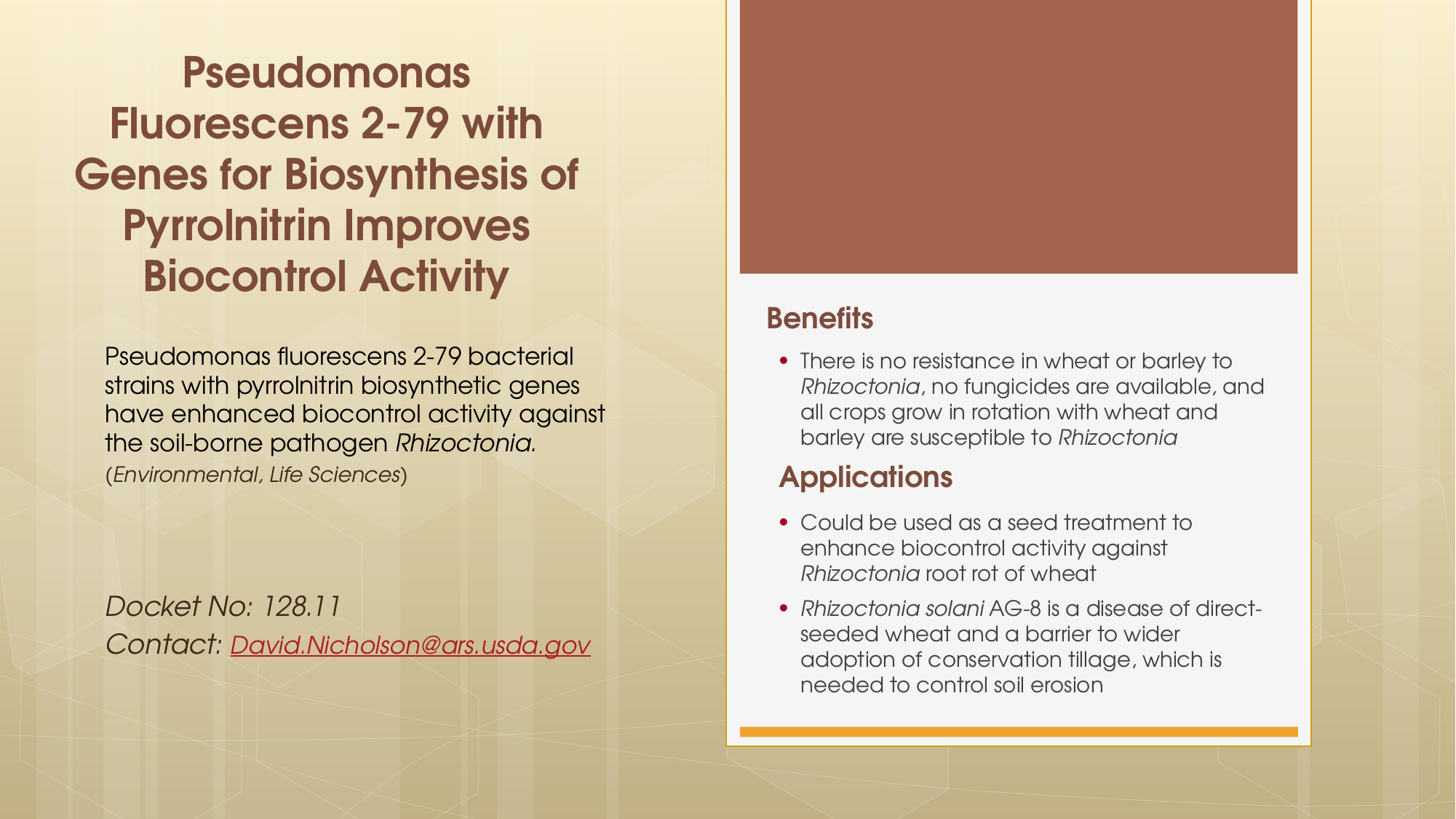

# Pseudomonas Fluorescens 2-79 with Genes for Biosynthesis of Pyrrolnitrin Improves Biocontrol Activity
Benefits

There is no resistance in wheat or barley to Rhizoctonia, no fungicides are available, and all crops grow in rotation with wheat and barley are susceptible to Rhizoctonia
Applications

Could be used as a seed treatment to enhance biocontrol activity against Rhizoctonia root rot of wheat
Rhizoctonia solani AG-8 is a disease of direct-seeded wheat and a barrier to wider adoption of conservation tillage, which is needed to control soil erosion
Pseudomonas fluorescens 2-79 bacterial strains with pyrrolnitrin biosynthetic genes have enhanced biocontrol activity against the soil-borne pathogen Rhizoctonia.
(Environmental, Life Sciences)

Docket No: 128.11
Contact: David.Nicholson@ars.usda.gov